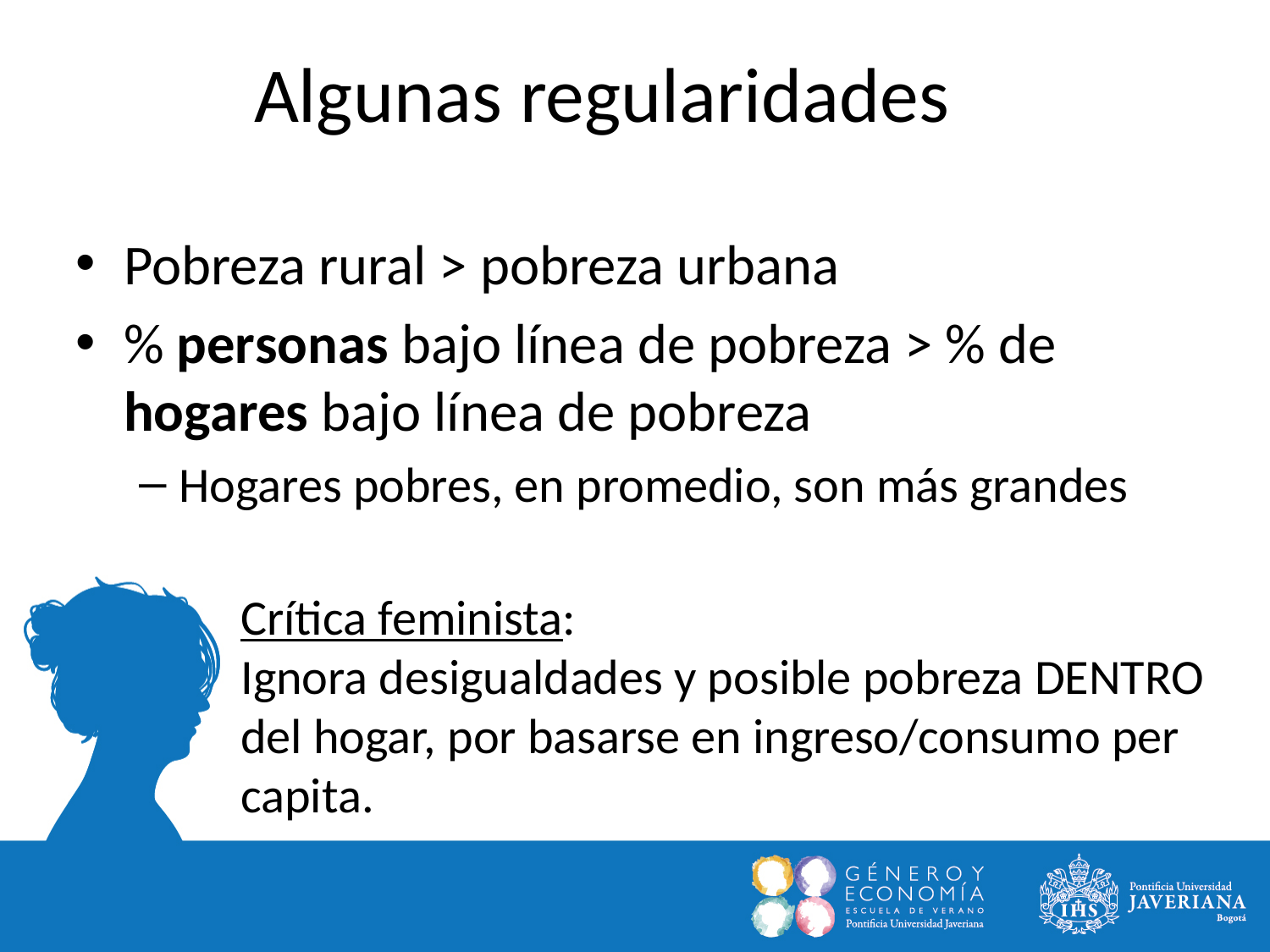

Algunas regularidades
Pobreza rural > pobreza urbana
% personas bajo línea de pobreza > % de hogares bajo línea de pobreza
Hogares pobres, en promedio, son más grandes
Crítica feminista:
Ignora desigualdades y posible pobreza DENTRO del hogar, por basarse en ingreso/consumo per capita.